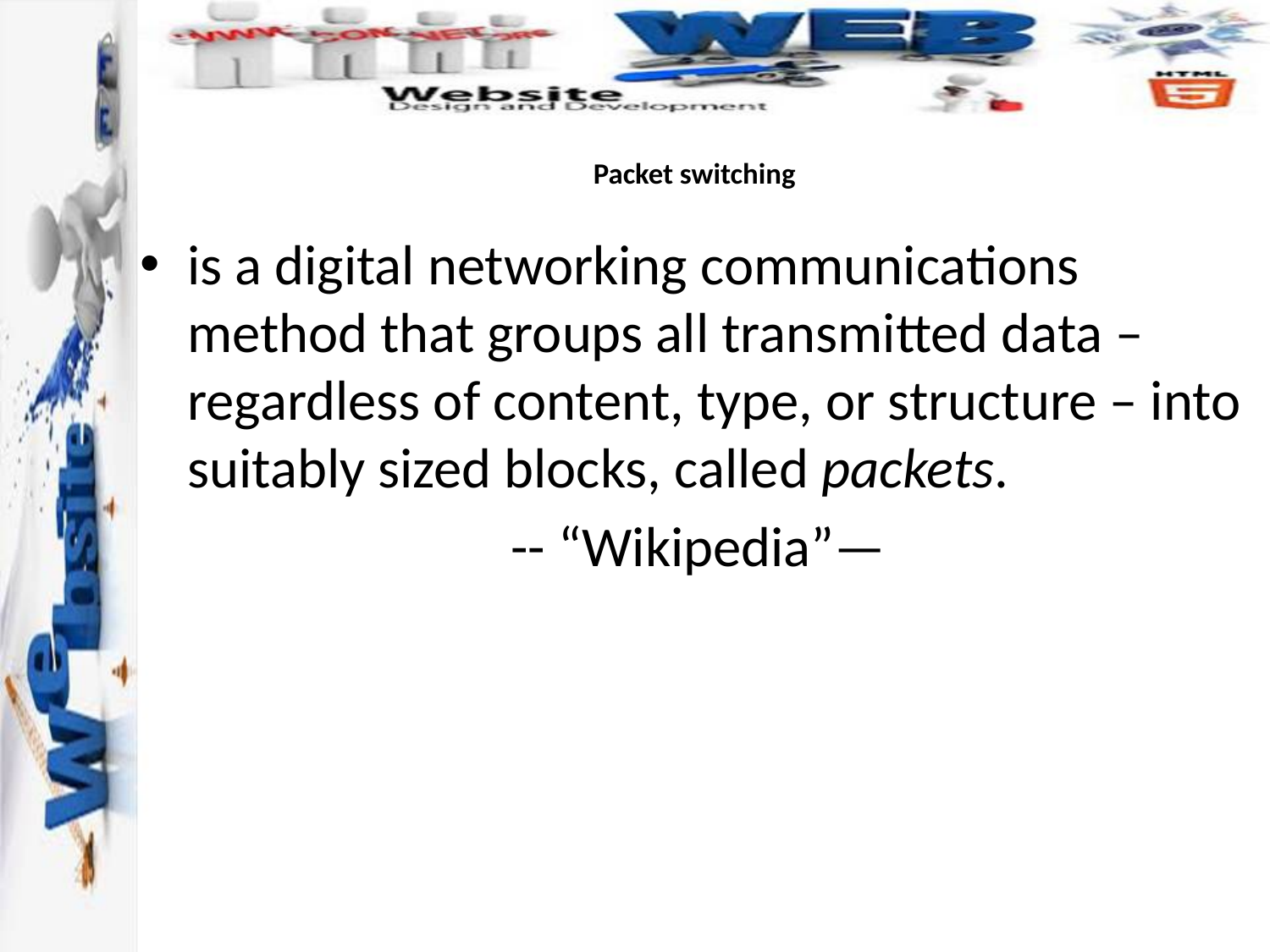

# Packet switching
is a digital networking communications method that groups all transmitted data – regardless of content, type, or structure – into suitably sized blocks, called packets.
-- “Wikipedia”—